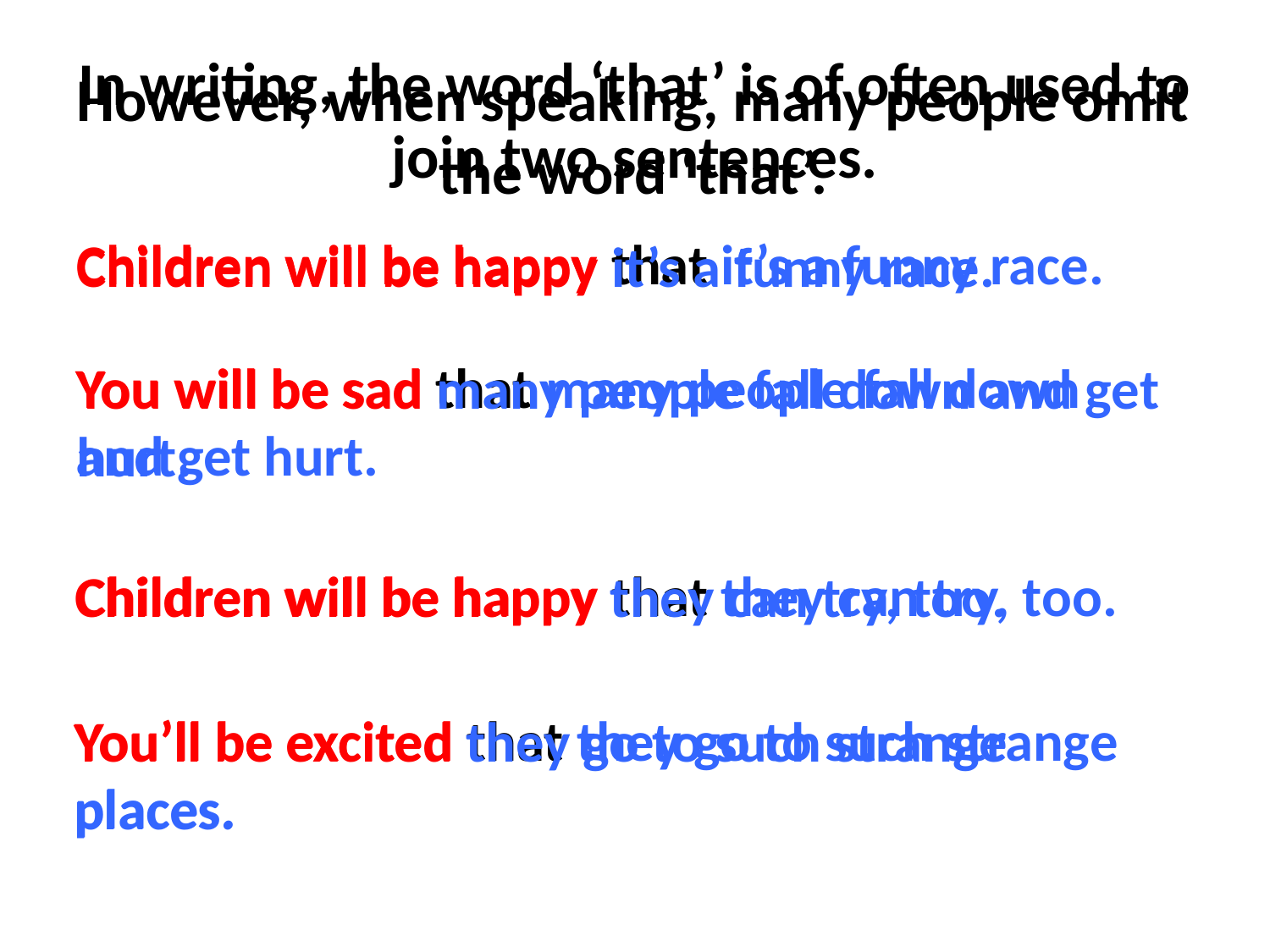

# In writing, the word ‘that’ is of often used to join two sentences.
However, when speaking, many people omit the word ‘that’.
Children will be happy that it’s a funny race.
Children will be happy it’s a funny race.
You will be sad that many people fall down and get hurt.
You will be sad many people fall down and get hurt.
Children will be happy that they can try, too.
Children will be happy they can try, too.
You’ll be excited that they go to such strange places.
You’ll be excited they go to such strange places.